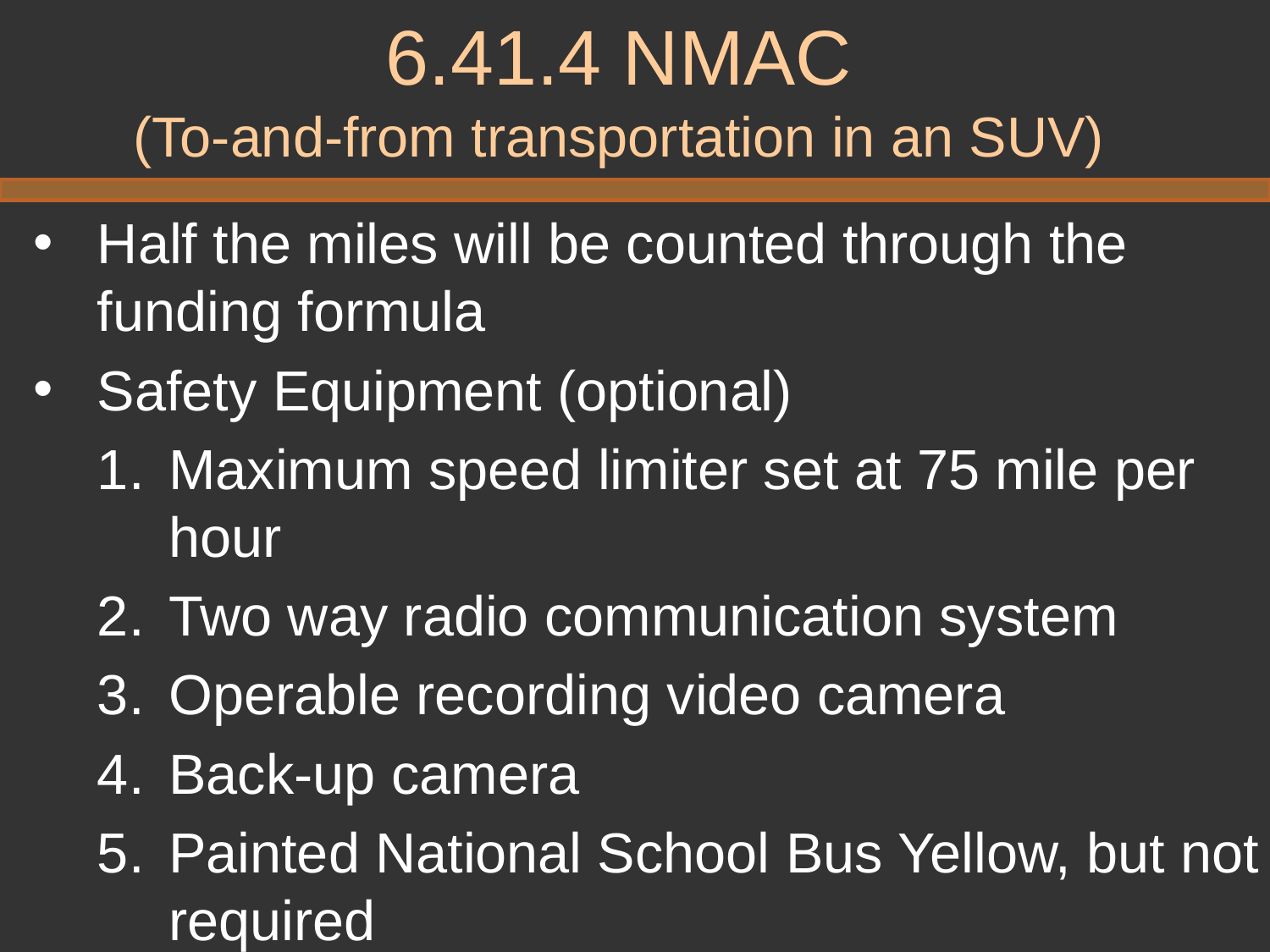

# 6.41.4 NMAC (To-and-from transportation in an SUV)

Half the miles will be counted through the funding formula
Safety Equipment (optional)
Maximum speed limiter set at 75 mile per hour
Two way radio communication system
Operable recording video camera
Back-up camera
Painted National School Bus Yellow, but not required